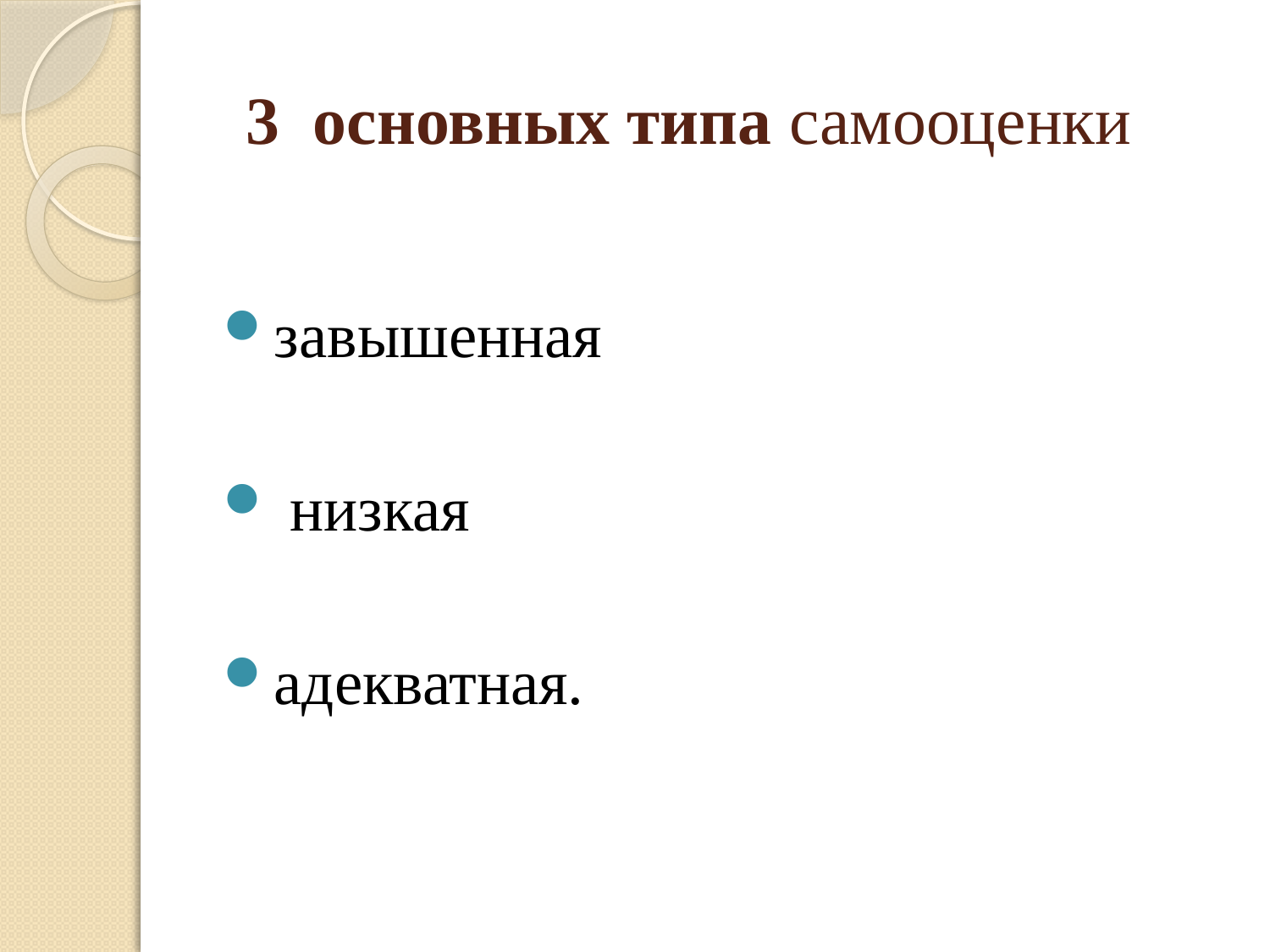

# 3  основных типа самооценки

завышенная

 низкая

адекватная.